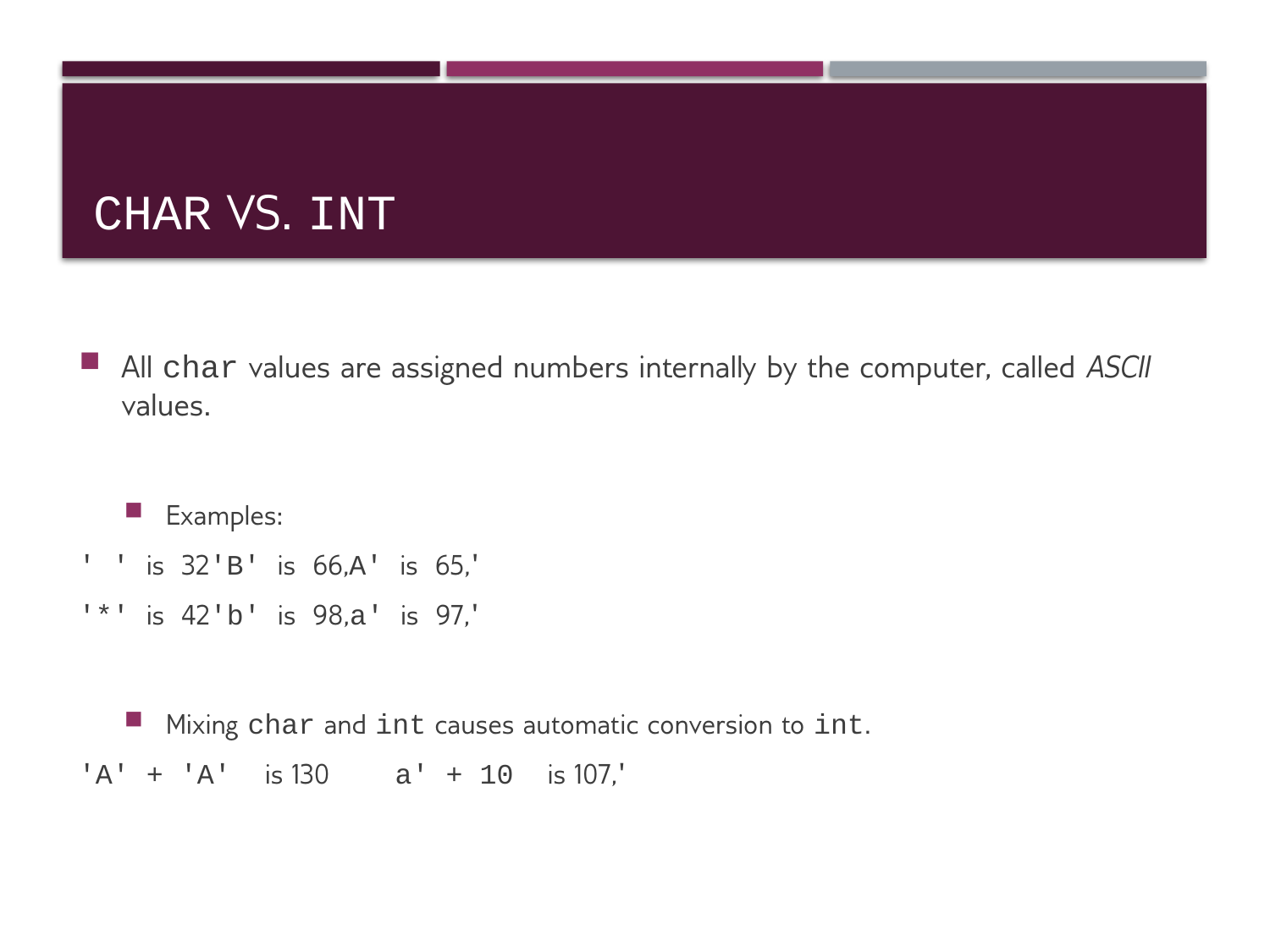

# char vs. int
All char values are assigned numbers internally by the computer, called ASCII values.

Examples:
	'A'  is  65,	'B'  is  66,	' '  is  32
	'a'  is  97,	'b'  is  98,	'*'  is  42

Mixing char and int causes automatic conversion to int.
	'a' + 10  is 107,		'A' + 'A'  is 130